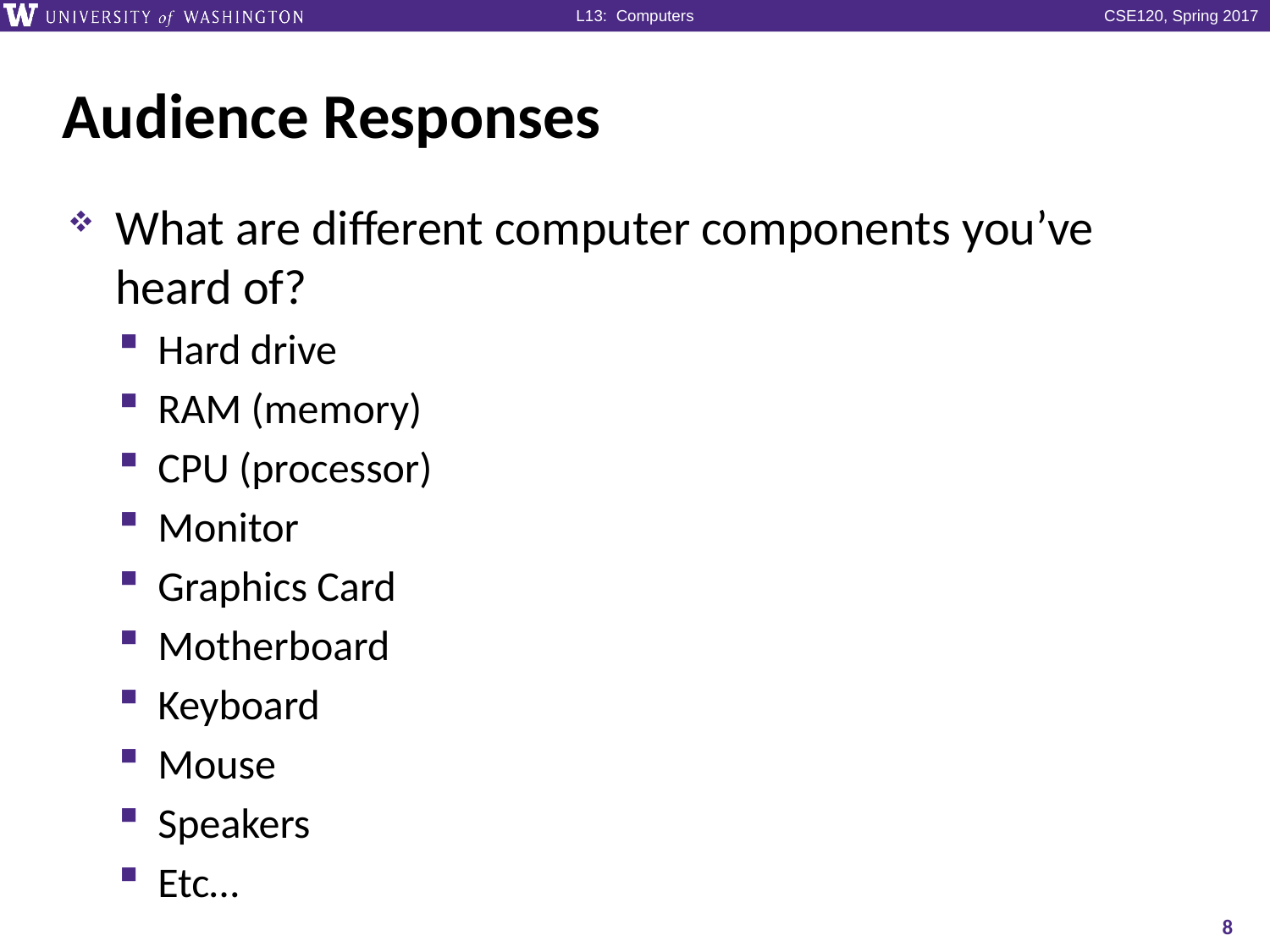

# Audience Responses
What are different computer components you’ve heard of?
Hard drive
RAM (memory)
CPU (processor)
Monitor
Graphics Card
Motherboard
Keyboard
Mouse
Speakers
Etc…
8